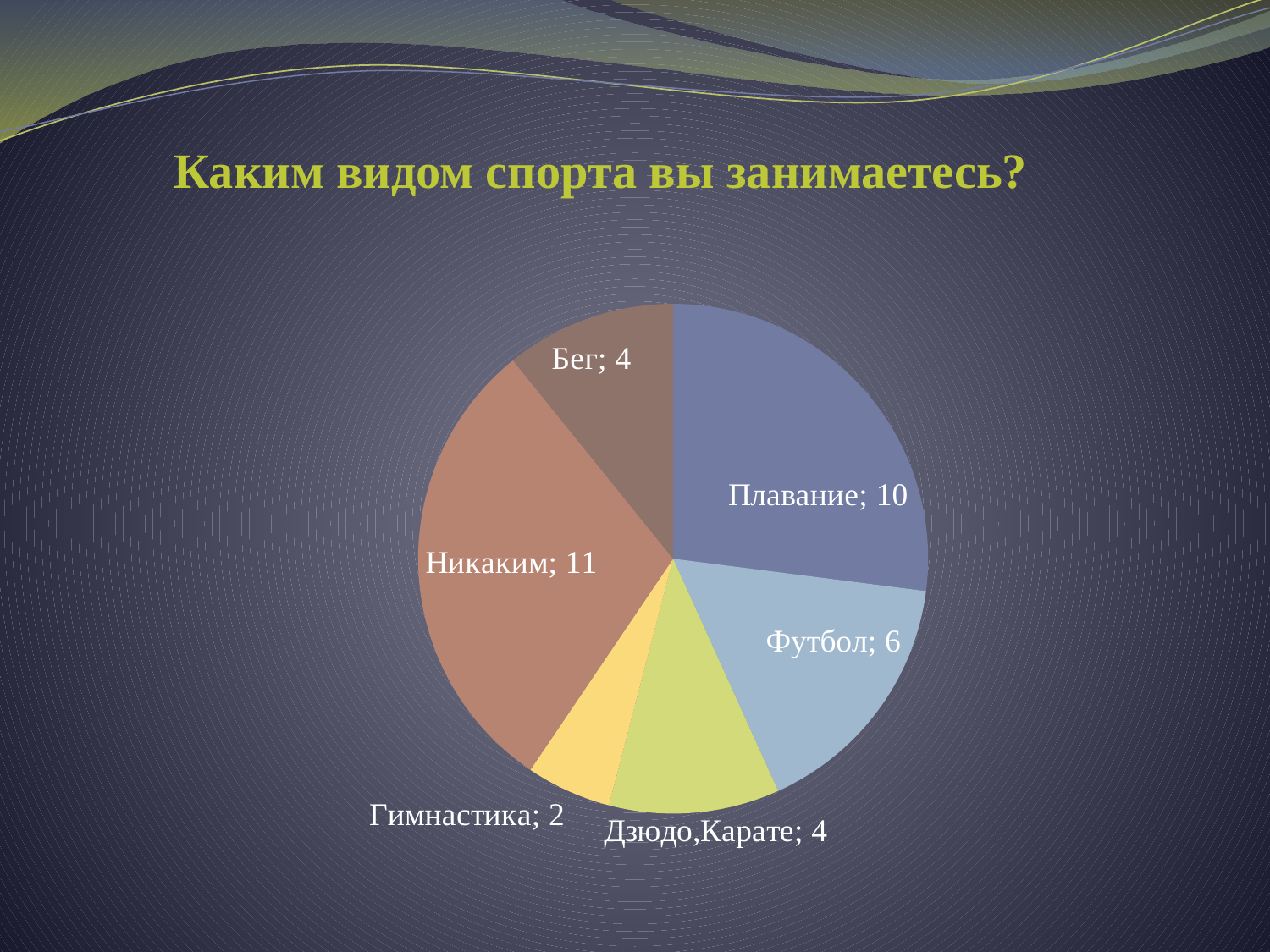

# Каким видом спорта вы занимаетесь?

### Chart

| Category | Каким спортом вы занимаетесь? |
|---|---|
| Плавание | 10.0 |
| Футбол | 6.0 |
| Дзюдо,Карате | 4.0 |
| Гимнастика | 2.0 |
| Никаким | 11.0 |
| Бег | 4.0 |